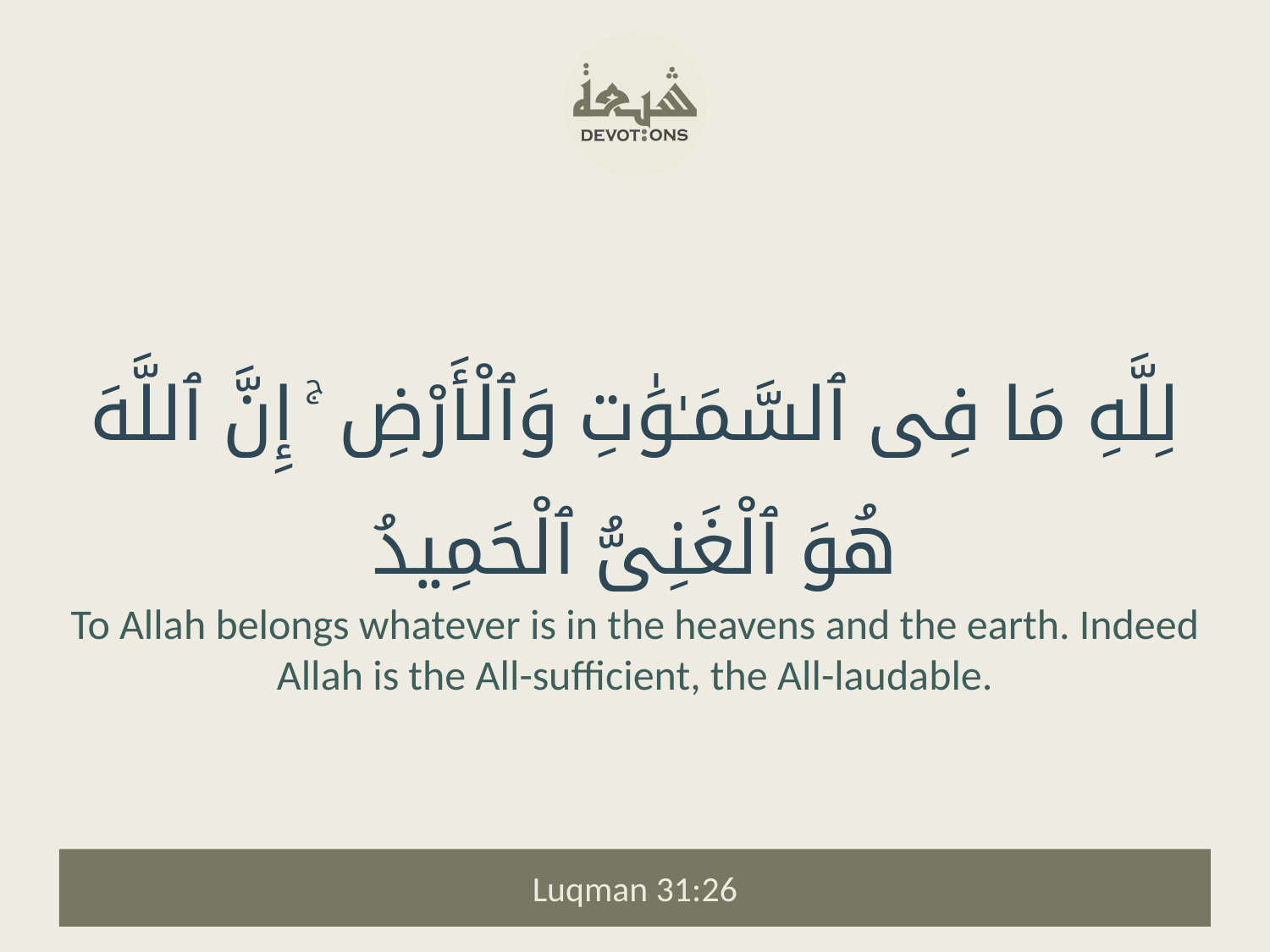

لِلَّهِ مَا فِى ٱلسَّمَـٰوَٰتِ وَٱلْأَرْضِ ۚ إِنَّ ٱللَّهَ هُوَ ٱلْغَنِىُّ ٱلْحَمِيدُ
To Allah belongs whatever is in the heavens and the earth. Indeed Allah is the All-sufficient, the All-laudable.
Luqman 31:26